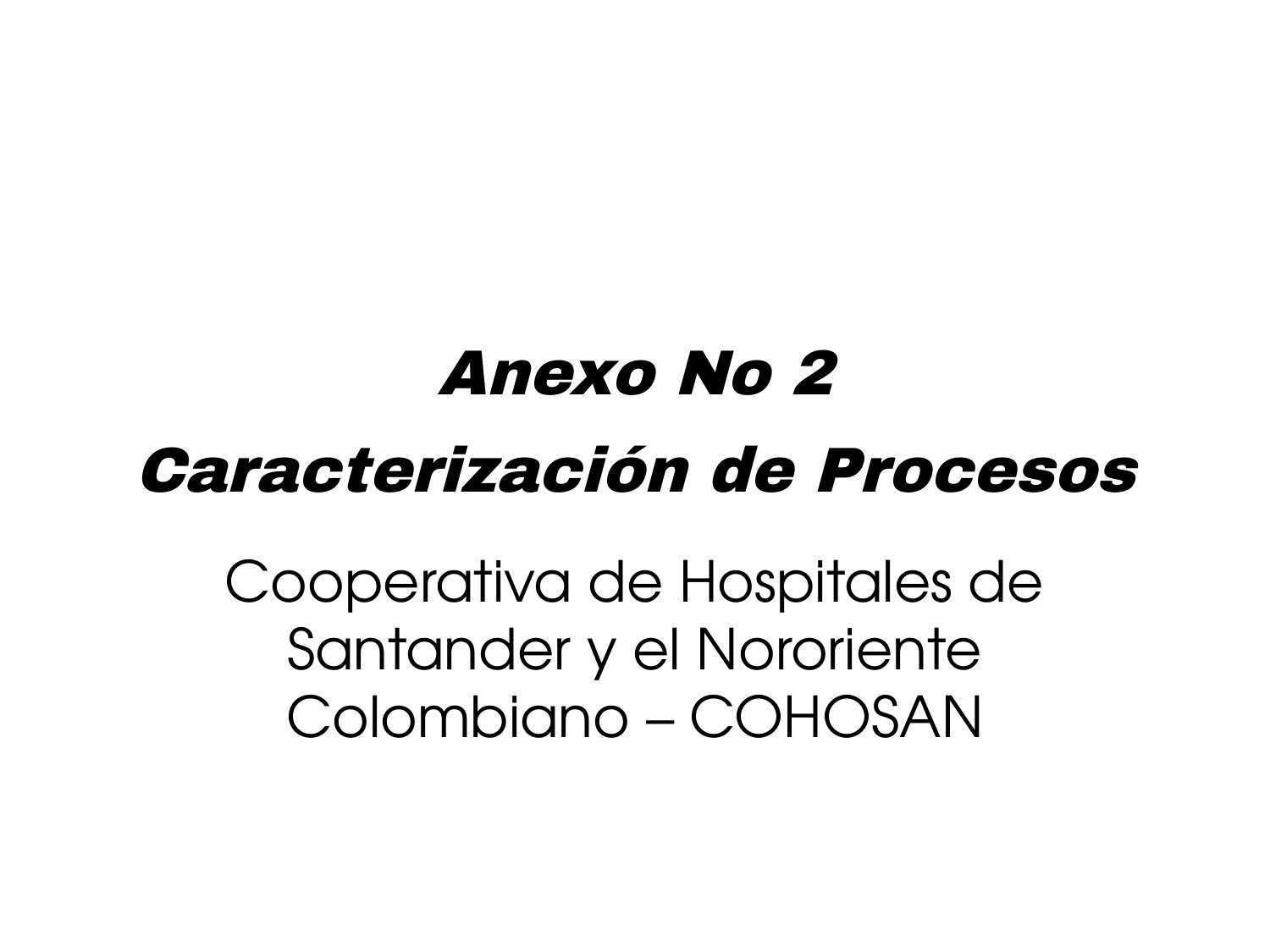

# Anexo No 2 Caracterización de Procesos
Cooperativa de Hospitales de Santander y el Nororiente Colombiano – COHOSAN